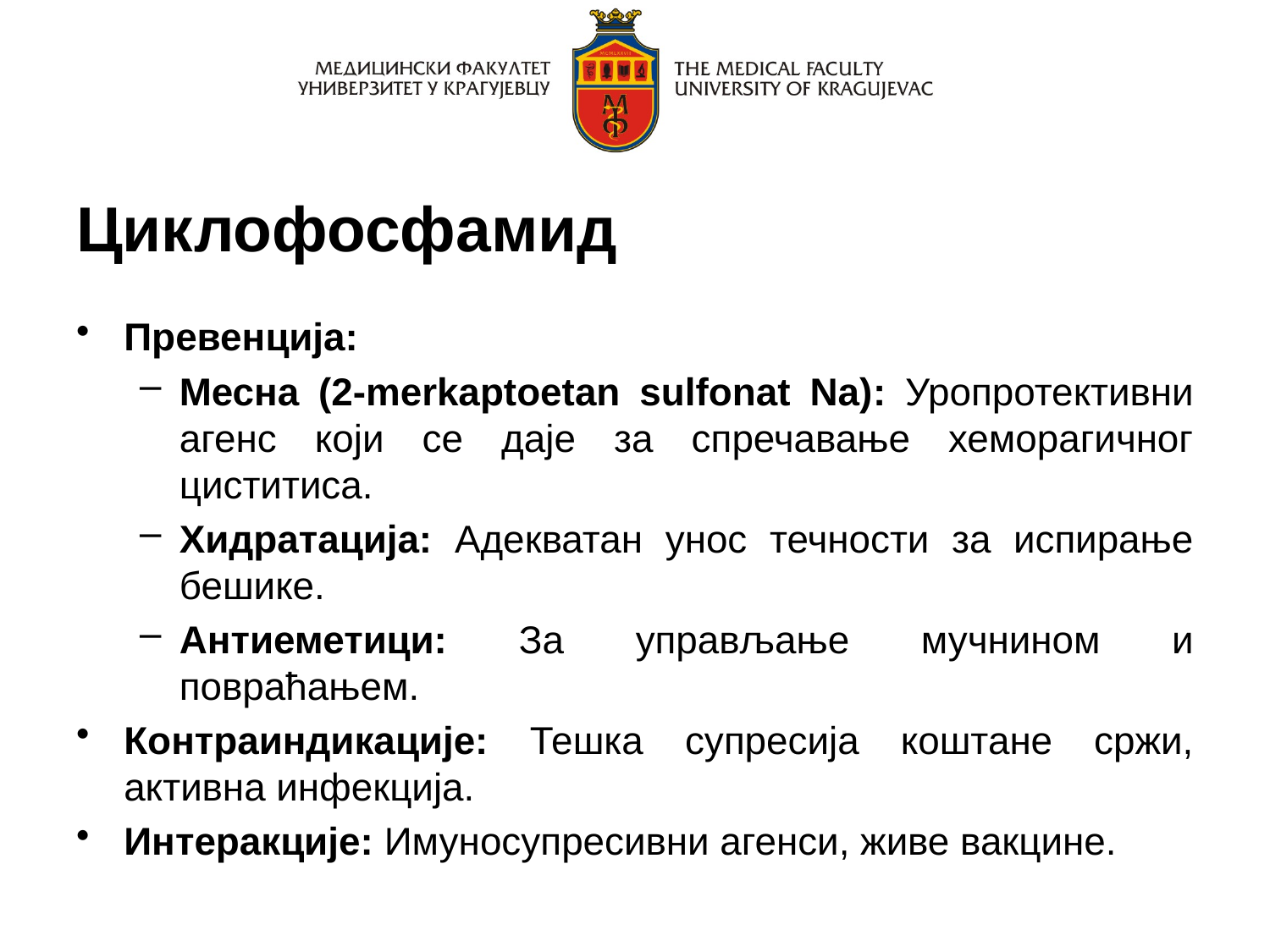

# Циклофосфамид
Превенција:
Месна (2-merkaptoetan sulfonat Na): Уропротективни агенс који се даје за спречавање хеморагичног циститиса.
Хидратација: Адекватан унос течности за испирање бешике.
Антиеметици: За управљање мучнином и повраћањем.
Контраиндикације: Тешка супресија коштане сржи, активна инфекција.
Интеракције: Имуносупресивни агенси, живе вакцине.